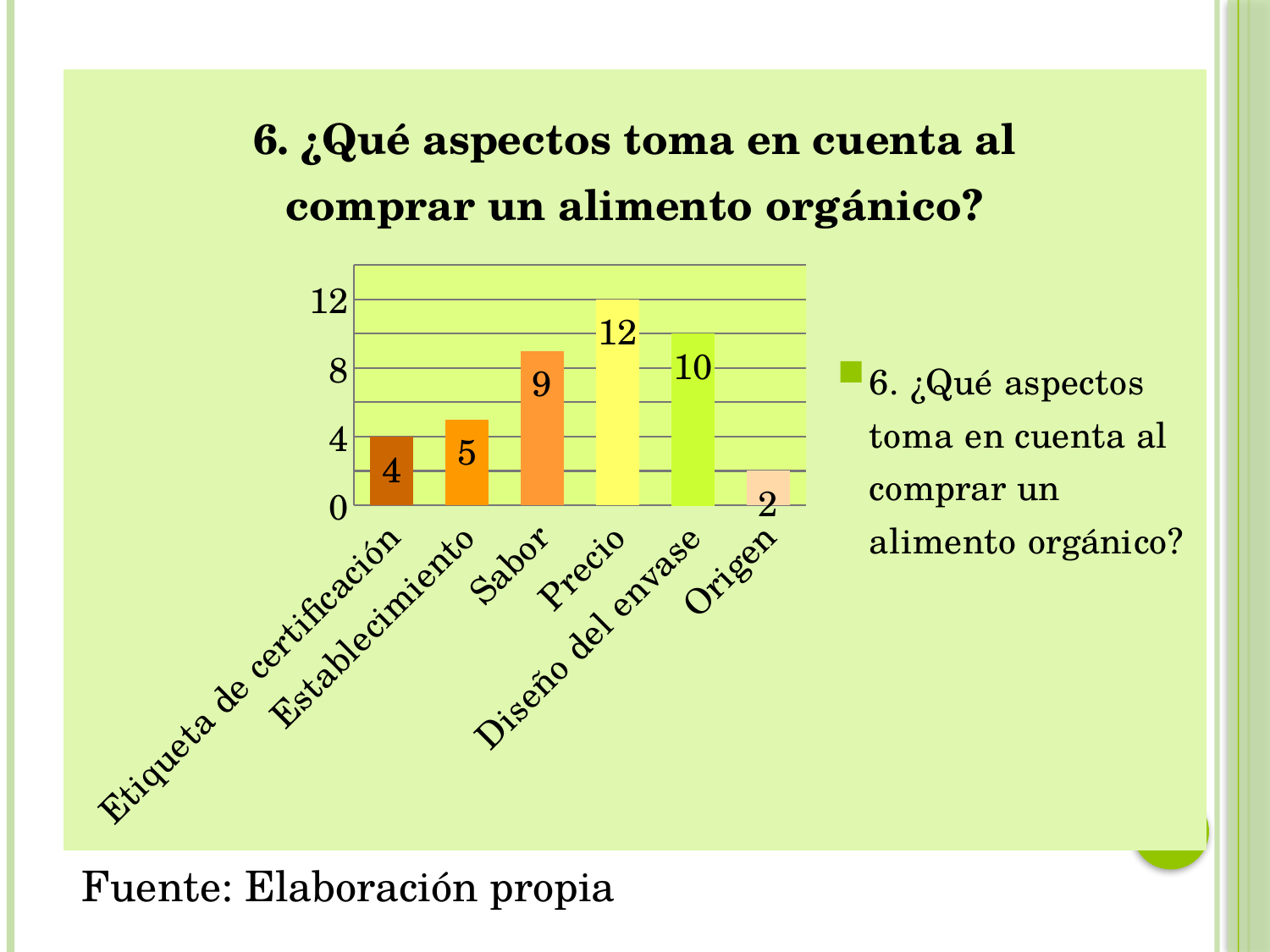

### Chart:

| Category | 6. ¿Qué aspectos toma en cuenta al comprar un alimento orgánico? |
|---|---|
| Etiqueta de certificación | 4.0 |
| Establecimiento | 5.0 |
| Sabor | 9.0 |
| Precio | 12.0 |
| Diseño del envase | 10.0 |
| Origen | 2.0 |
Fuente: Elaboración propia